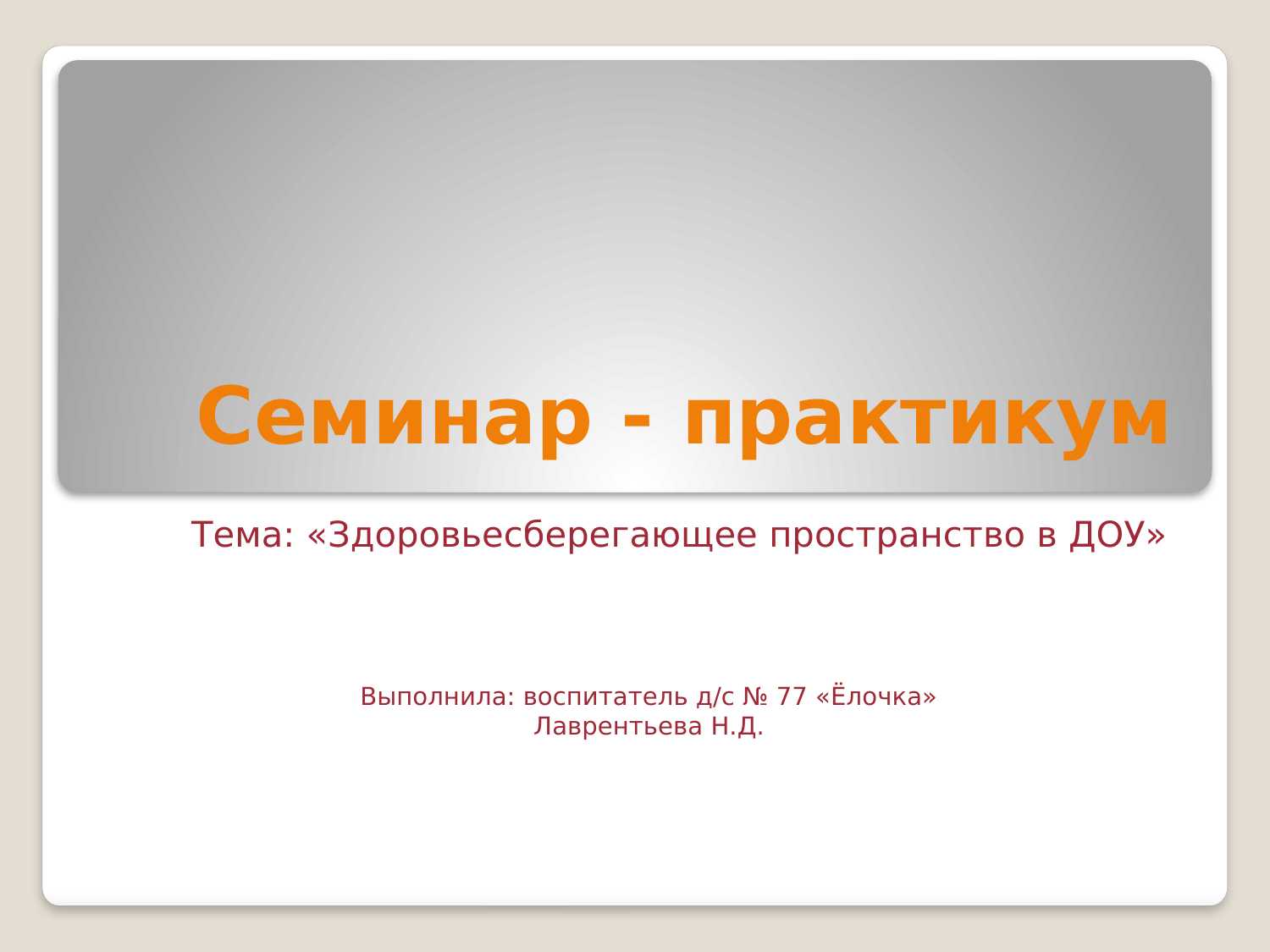

# Семинар - практикум
Тема: «Здоровьесберегающее пространство в ДОУ»

Выполнила: воспитатель д/с № 77 «Ёлочка»
Лаврентьева Н.Д.